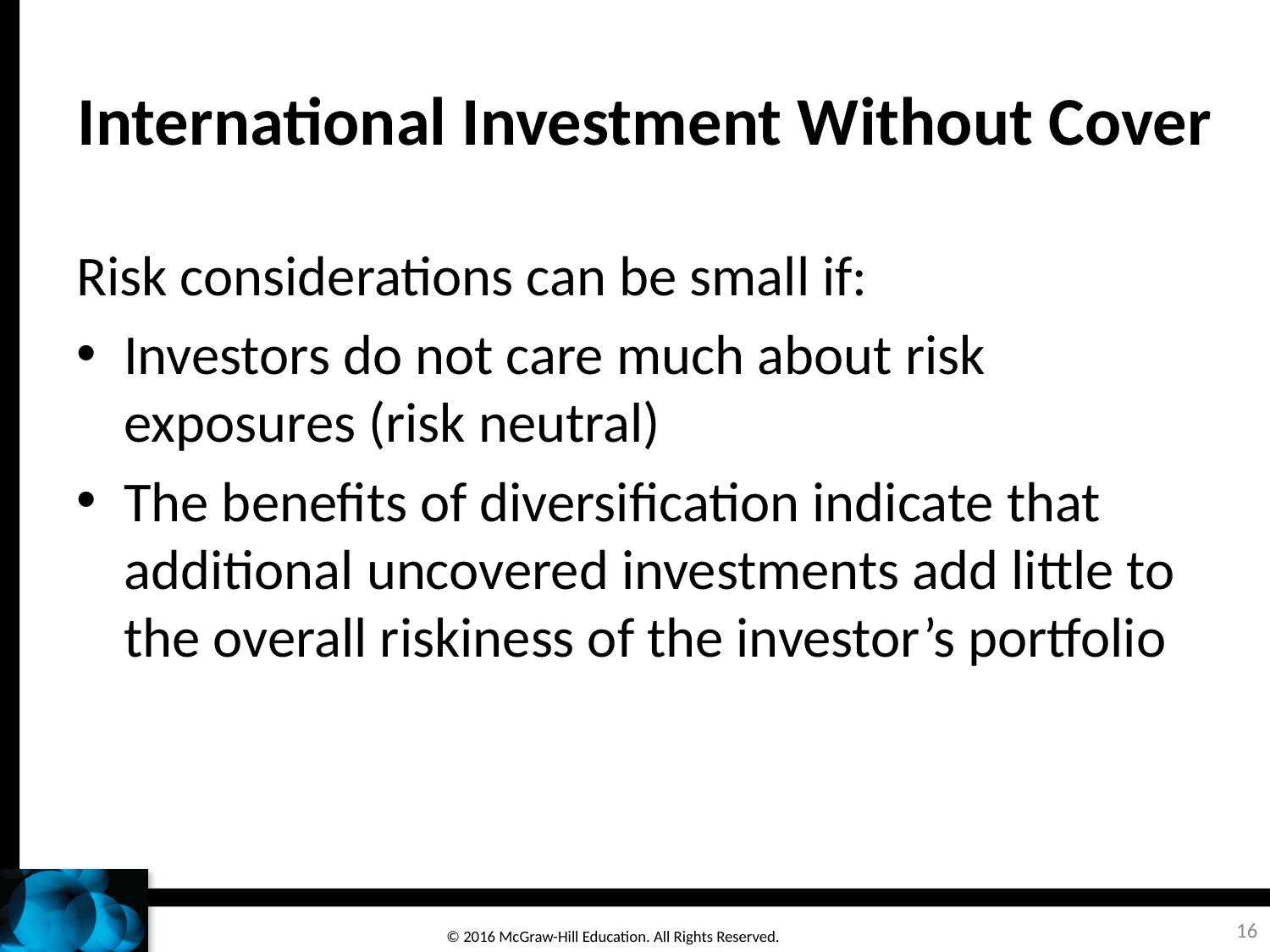

# International Investment Without Cover
Risk considerations can be small if:
Investors do not care much about risk exposures (risk neutral)
The benefits of diversification indicate that additional uncovered investments add little to the overall riskiness of the investor’s portfolio
16
© 2016 McGraw-Hill Education. All Rights Reserved.